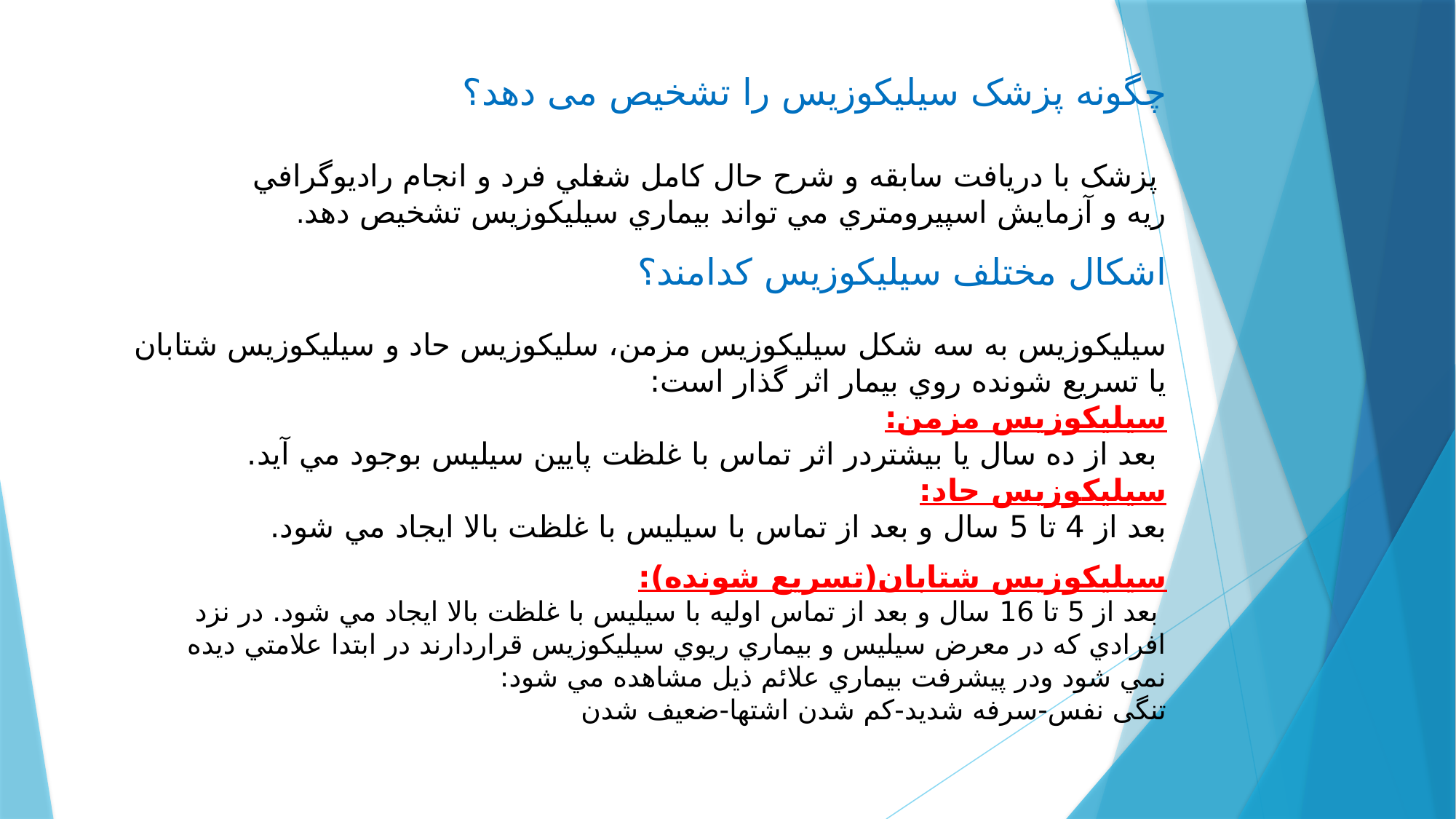

چگونه پزشک سیلیکوزیس را تشخیص می دهد؟

 پزشک با دريافت سابقه و شرح حال كامل شغلي فرد و انجام راديوگرافي ريه و آزمايش اسپيرومتري مي تواند بيماري سيليكوزیس تشخيص دهد.
اشکال مختلف سیلیکوزیس کدامند؟

سيليكوزيس به سه شكل سيليكوزيس مزمن، سليكوزيس حاد و سيليكوزيس شتابان يا تسريع شونده روي بيمار اثر گذار است:
سیلیکوزیس مزمن:
 بعد از ده سال يا بيشتردر اثر تماس با غلظت پايين سيليس بوجود مي آيد.
سیلیکوزیس حاد:
بعد از 4 تا 5 سال و بعد از تماس با سيليس با غلظت بالا ايجاد مي شود.
سيليکوزيس شتابان(تسريع شونده):
 بعد از 5 تا 16 سال و بعد از تماس اوليه با سيليس با غلظت بالا ايجاد مي شود. در نزد افرادي كه در معرض سيليس و بيماري ريوي سيليكوزيس قراردارند در ابتدا علامتي ديده نمي شود ودر پيشرفت بيماري علائم ذيل مشاهده مي شود:
تنگی نفس-سرفه شدید-کم شدن اشتها-ضعیف شدن